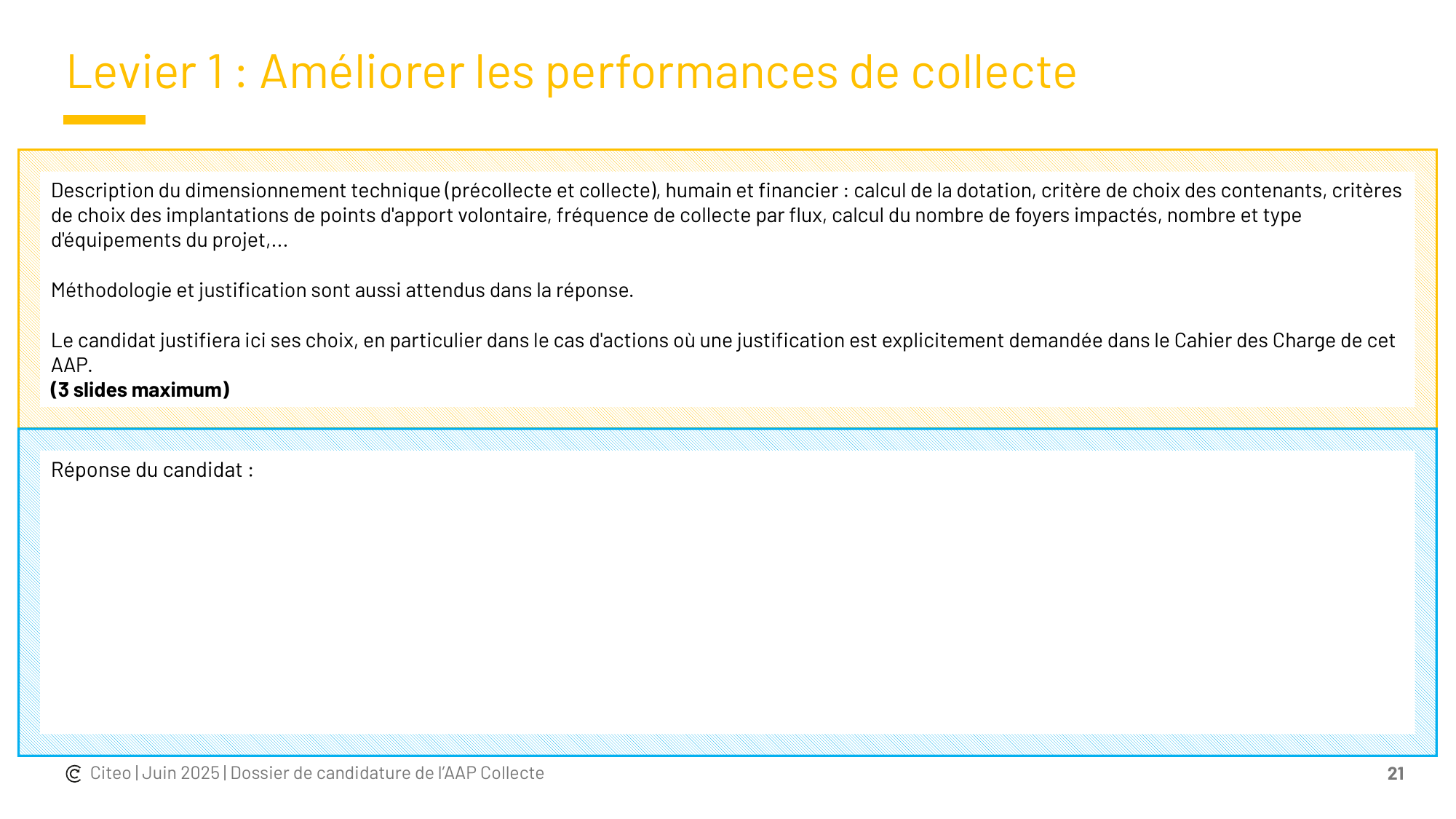

# Levier 1 : Améliorer les performances de collecte

Description du dimensionnement technique (précollecte et collecte), humain et financier : calcul de la dotation, critère de choix des contenants, critères de choix des implantations de points d'apport volontaire, fréquence de collecte par flux, calcul du nombre de foyers impactés, nombre et type d'équipements du projet,...

Méthodologie et justification sont aussi attendus dans la réponse.

Le candidat justifiera ici ses choix, en particulier dans le cas d'actions où une justification est explicitement demandée dans le Cahier des Charge de cet AAP.
(3 slides maximum)

Réponse du candidat :

Citeo | Juin 2025 | Dossier de candidature de l’AAP Collecte
21